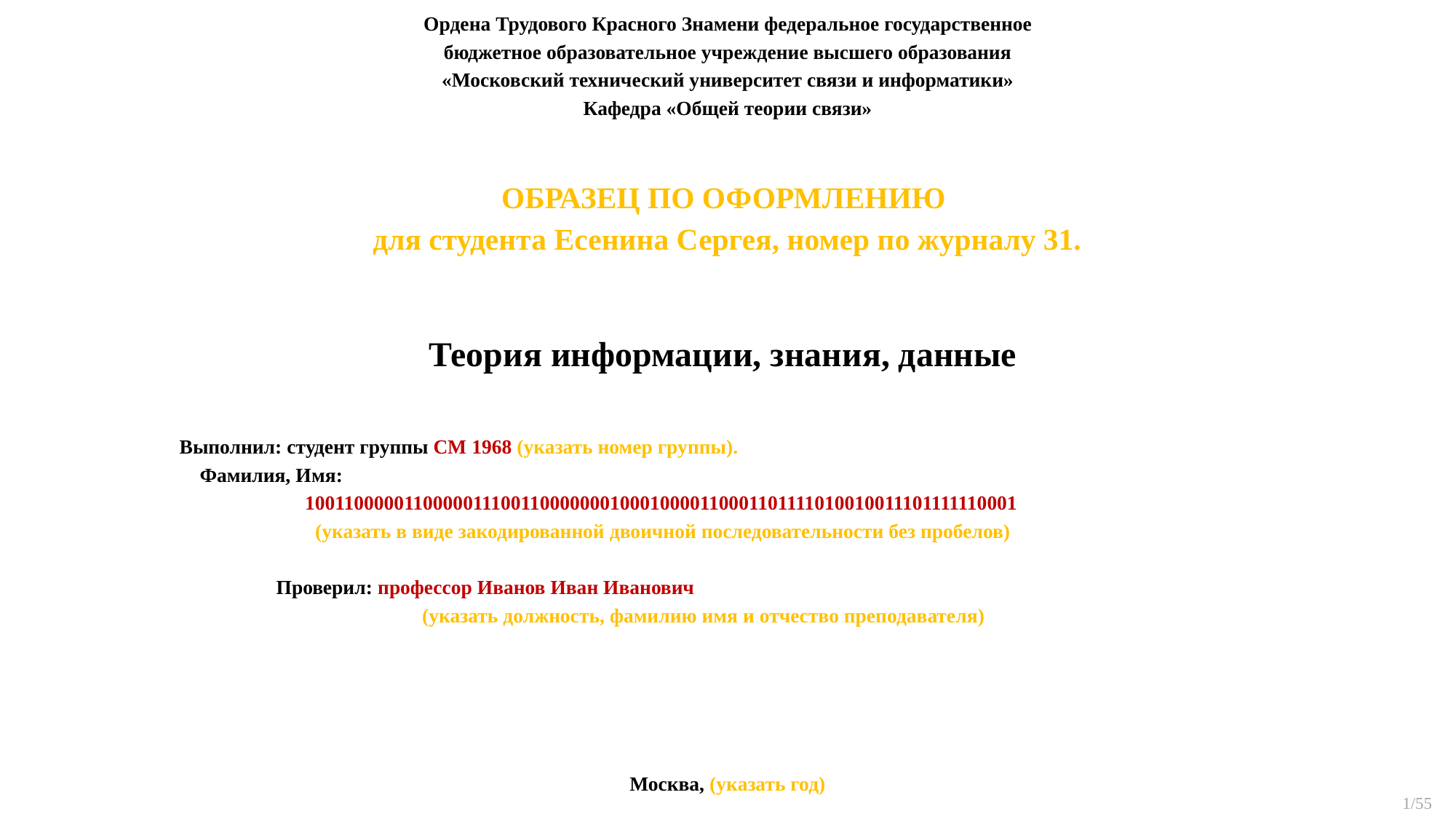

Ордена Трудового Красного Знамени федеральное государственное
бюджетное образовательное учреждение высшего образования
«Московский технический университет связи и информатики»
Кафедра «Общей теории связи»

ОБРАЗЕЦ ПО ОФОРМЛЕНИЮ
для студента Есенина Сергея, номер по журналу 31.

Теория информации, знания, данные

		Выполнил: студент группы СМ 1968 (указать номер группы).
			    Фамилия, Имя:
                                 1001100000110000011100110000000100010000110001101111010010011101111110001
                                   (указать в виде закодированной двоичной последовательности без пробелов)

	                   Проверил: профессор Иванов Иван Иванович
                                                        (указать должность, фамилию имя и отчество преподавателя)

Москва, (указать год)